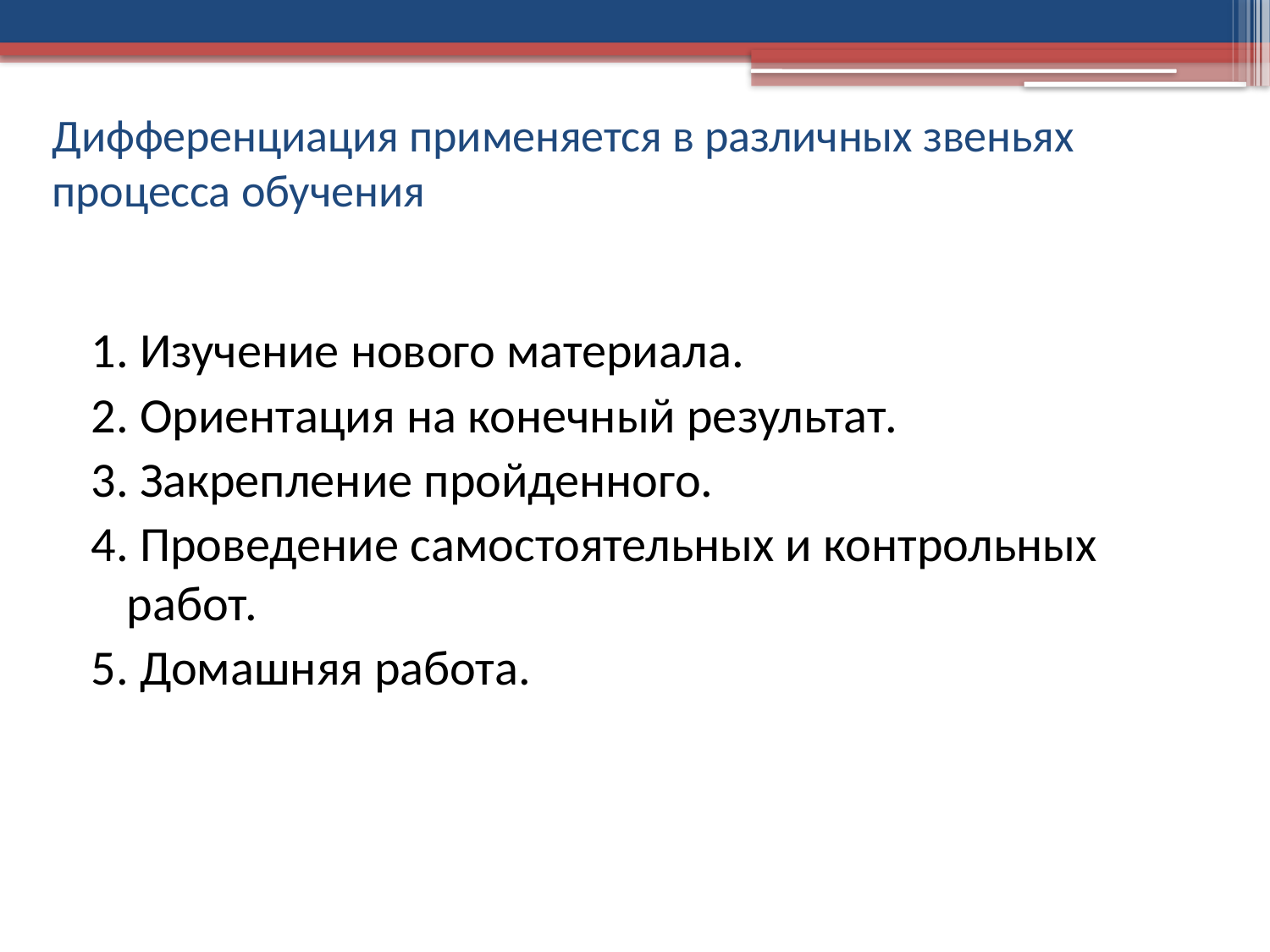

# Дифференциация применяется в различных звеньях процесса обучения
1. Изучение нового материала.
2. Ориентация на конечный результат.
3. Закрепление пройденного.
4. Проведение самостоятельных и контрольных работ.
5. Домашняя работа.